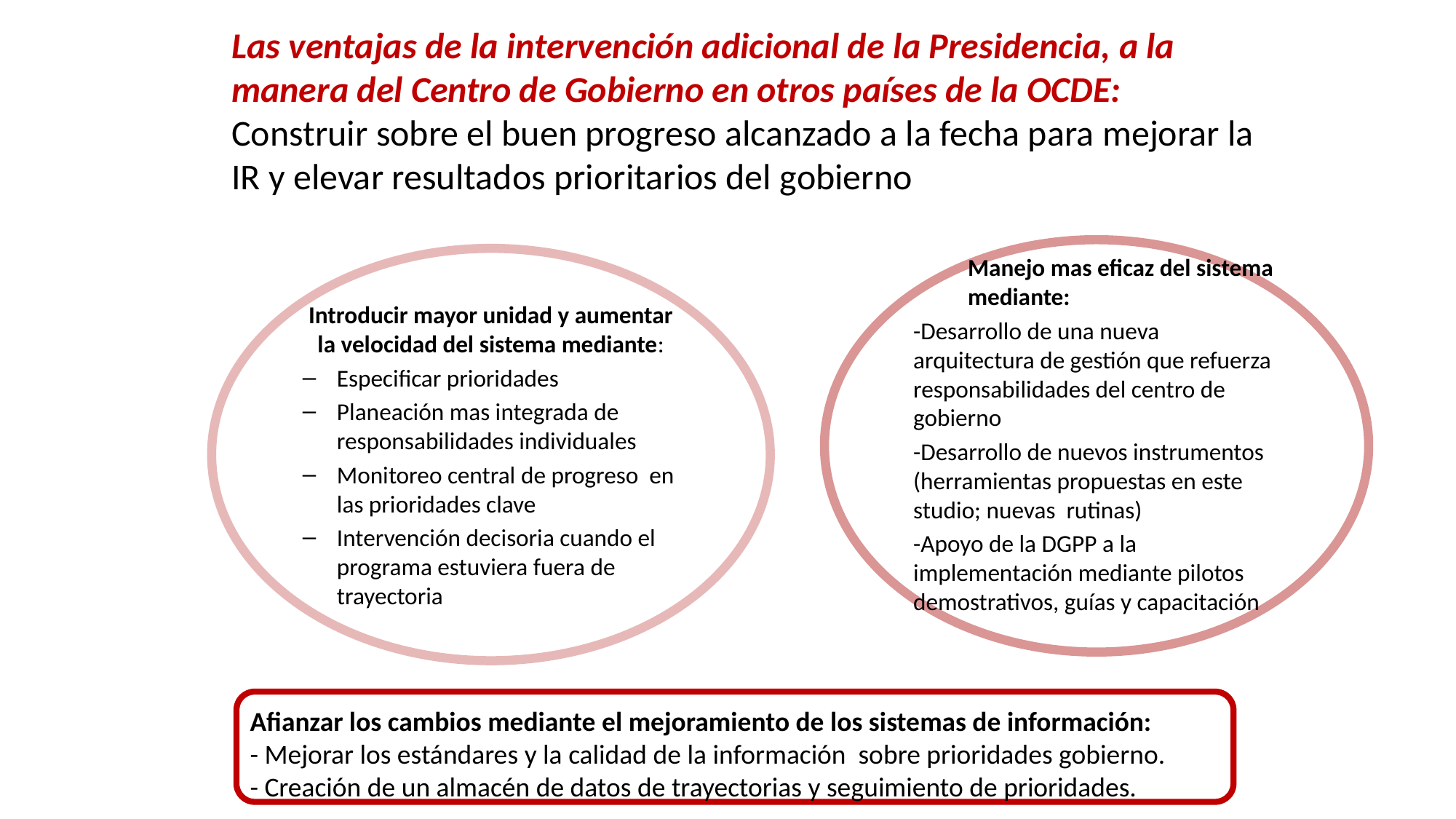

# Las ventajas de la intervención adicional de la Presidencia, a la manera del Centro de Gobierno en otros países de la OCDE: Construir sobre el buen progreso alcanzado a la fecha para mejorar la IR y elevar resultados prioritarios del gobierno

Manejo mas eficaz del sistema mediante:
-Desarrollo de una nueva arquitectura de gestión que refuerza  responsabilidades del centro de gobierno
-Desarrollo de nuevos instrumentos (herramientas propuestas en este studio; nuevas  rutinas)
-Apoyo de la DGPP a la implementación mediante pilotos demostrativos, guías y capacitación

Introducir mayor unidad y aumentar la velocidad del sistema mediante:
Especificar prioridades
Planeación mas integrada de responsabilidades individuales
Monitoreo central de progreso  en las prioridades clave
Intervención decisoria cuando el programa estuviera fuera de trayectoria

Afianzar los cambios mediante el mejoramiento de los sistemas de información:
- Mejorar los estándares y la calidad de la información  sobre prioridades gobierno.
- Creación de un almacén de datos de trayectorias y seguimiento de prioridades.